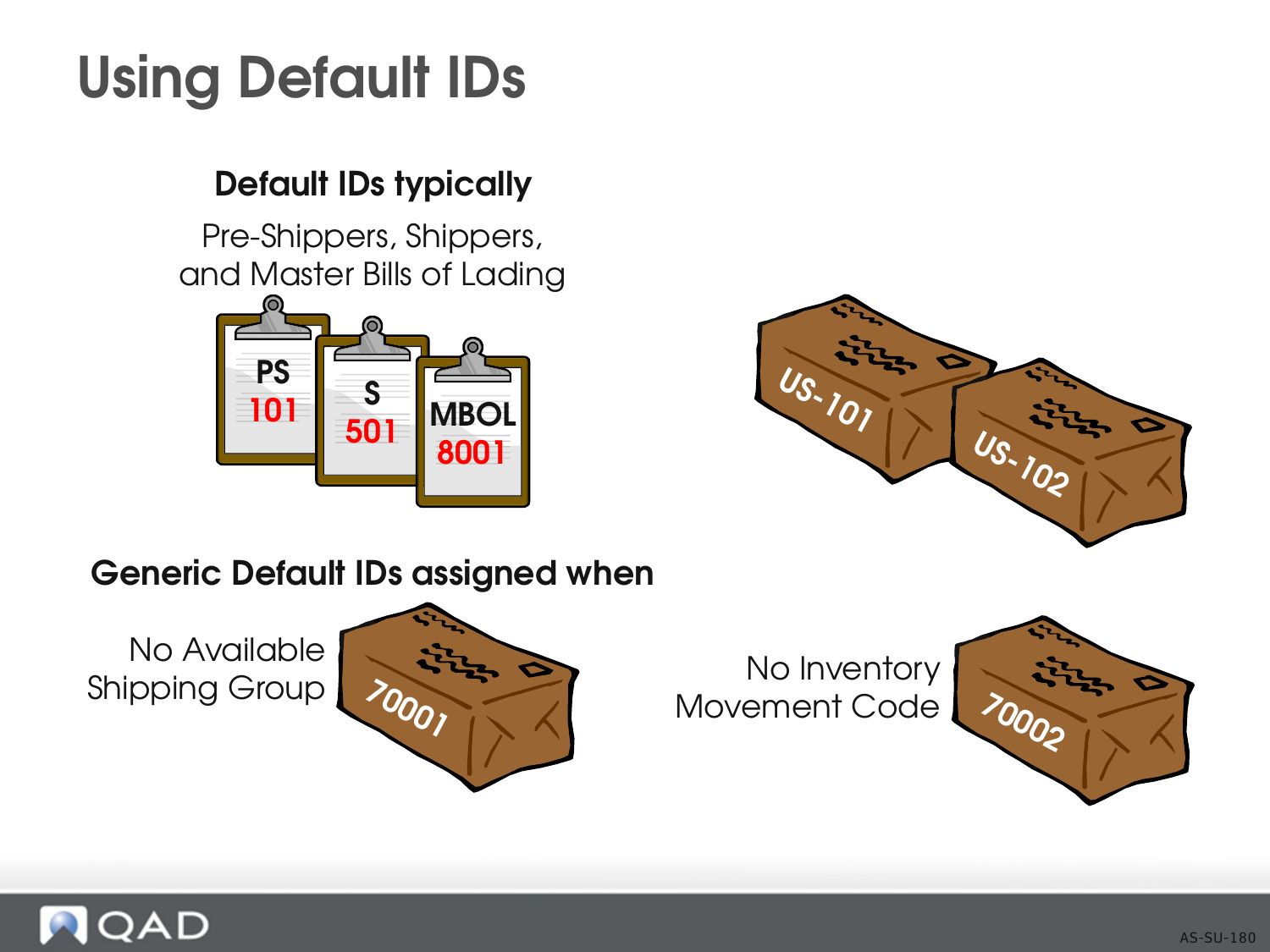

# Using Default IDs
Default IDs typically
Pre-Shippers, Shippers,
and Master Bills of Lading

US-101

US-102

PS
101

S
501

MBOL
8001
Generic Default IDs assigned when

70001
No Available
Shipping Group

70002
No Inventory
Movement Code
AS-SU-180